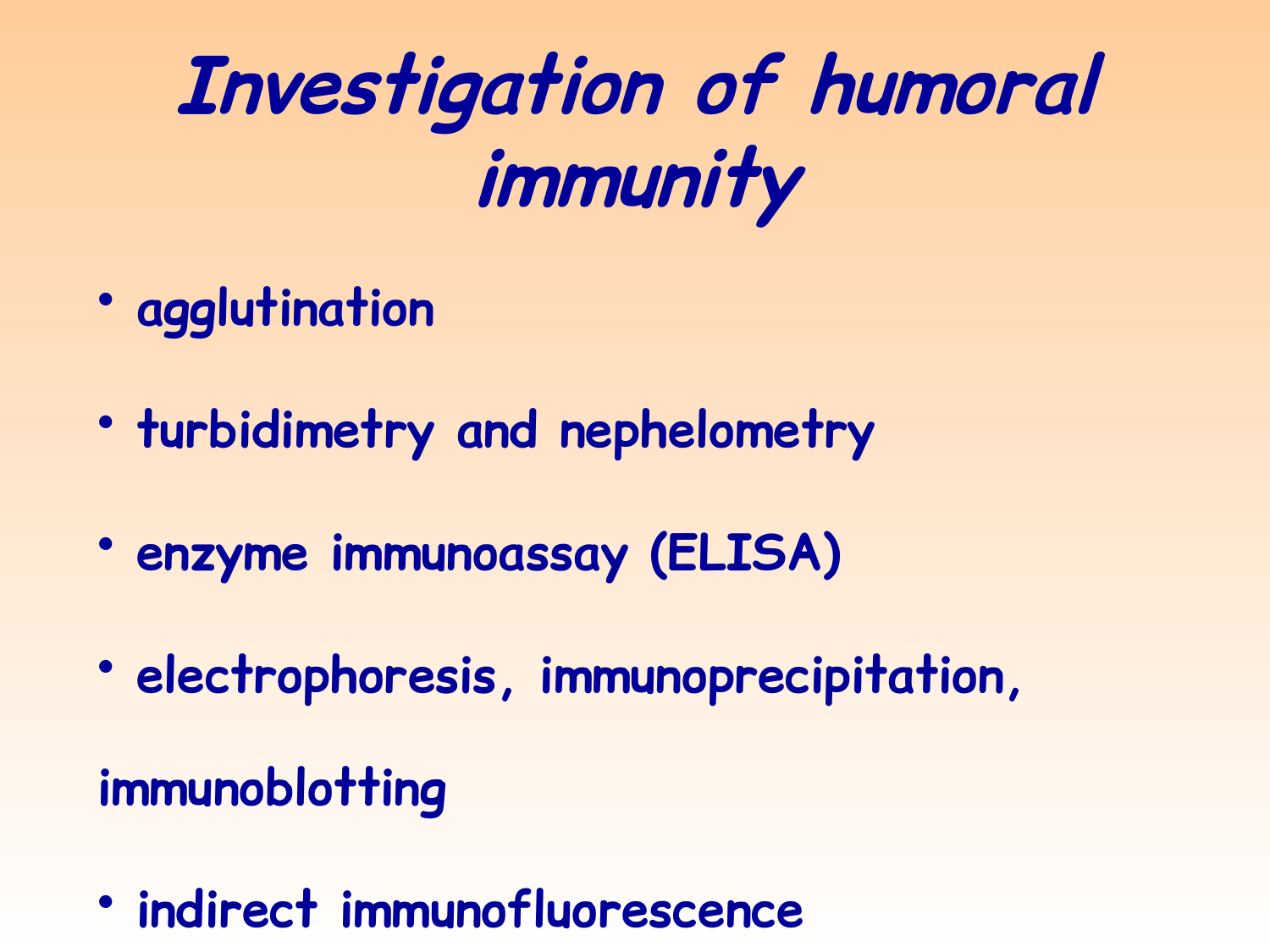

# Investigation of humoral immunity
 agglutination
 turbidimetry and nephelometry
 enzyme immunoassay (ELISA)
 electrophoresis, immunoprecipitation, 	immunoblotting
 indirect immunofluorescence